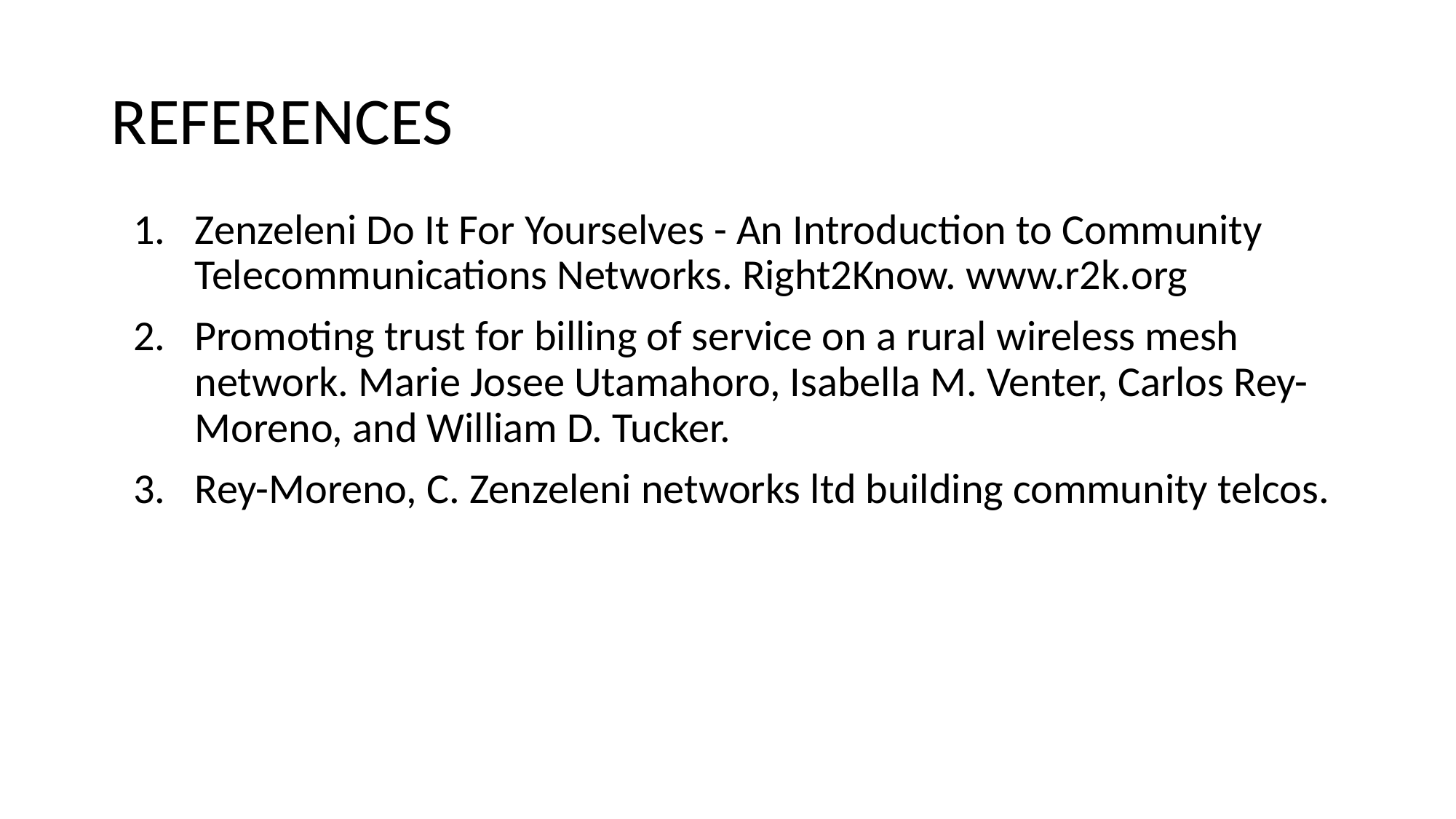

# REFERENCES
Zenzeleni Do It For Yourselves - An Introduction to Community Telecommunications Networks. Right2Know. www.r2k.org
Promoting trust for billing of service on a rural wireless mesh network. Marie Josee Utamahoro, Isabella M. Venter, Carlos Rey-Moreno, and William D. Tucker.
Rey-Moreno, C. Zenzeleni networks ltd building community telcos.